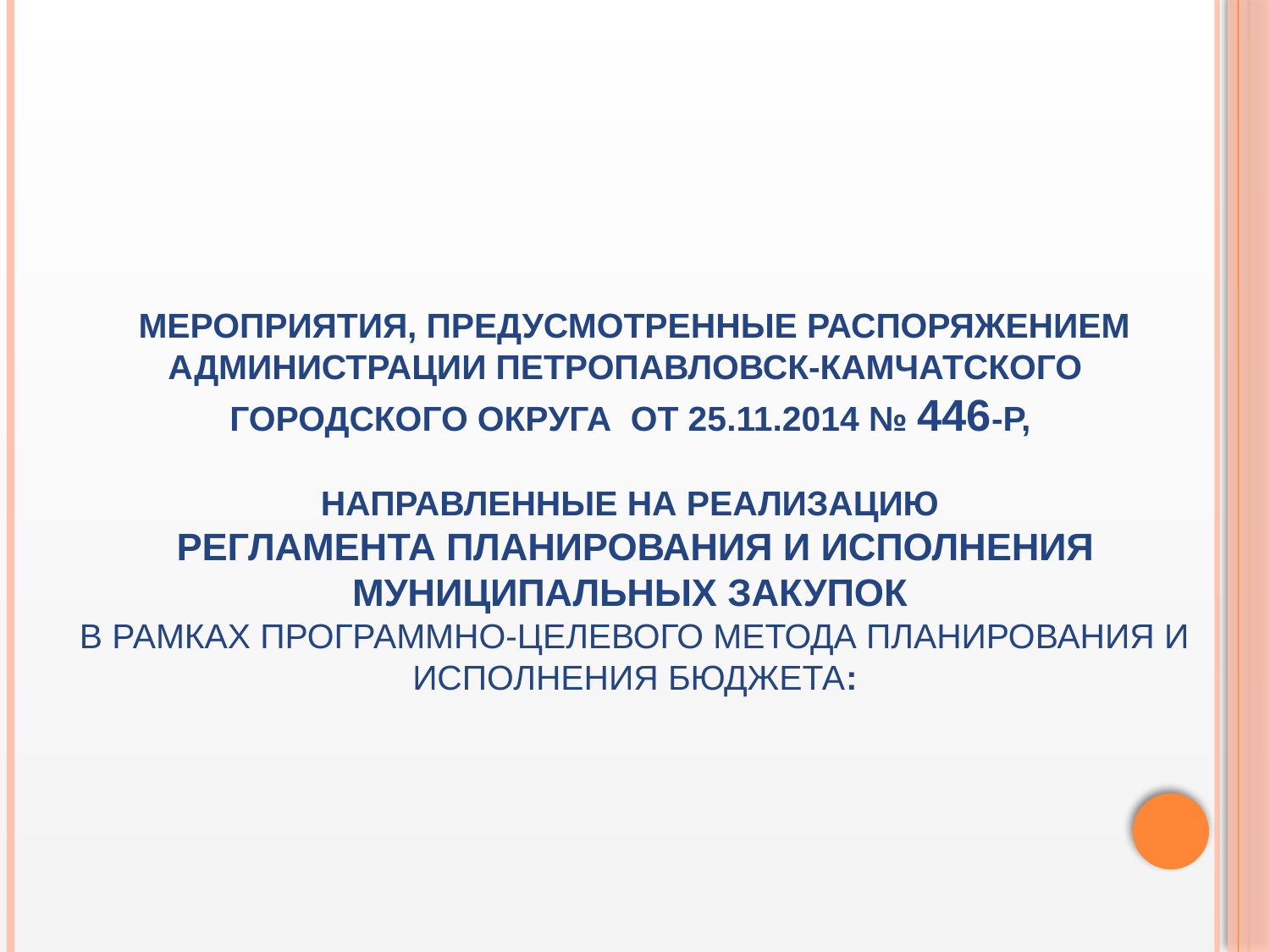

# Мероприятия, предусмотренные распоряжением администрации Петропавловск-Камчатского городского округа  от 25.11.2014 № 446-р, направленные на реализацию регламента планирования и исполнения муниципальных закупок в рамках программно-целевого метода планирования и исполнения бюджета: